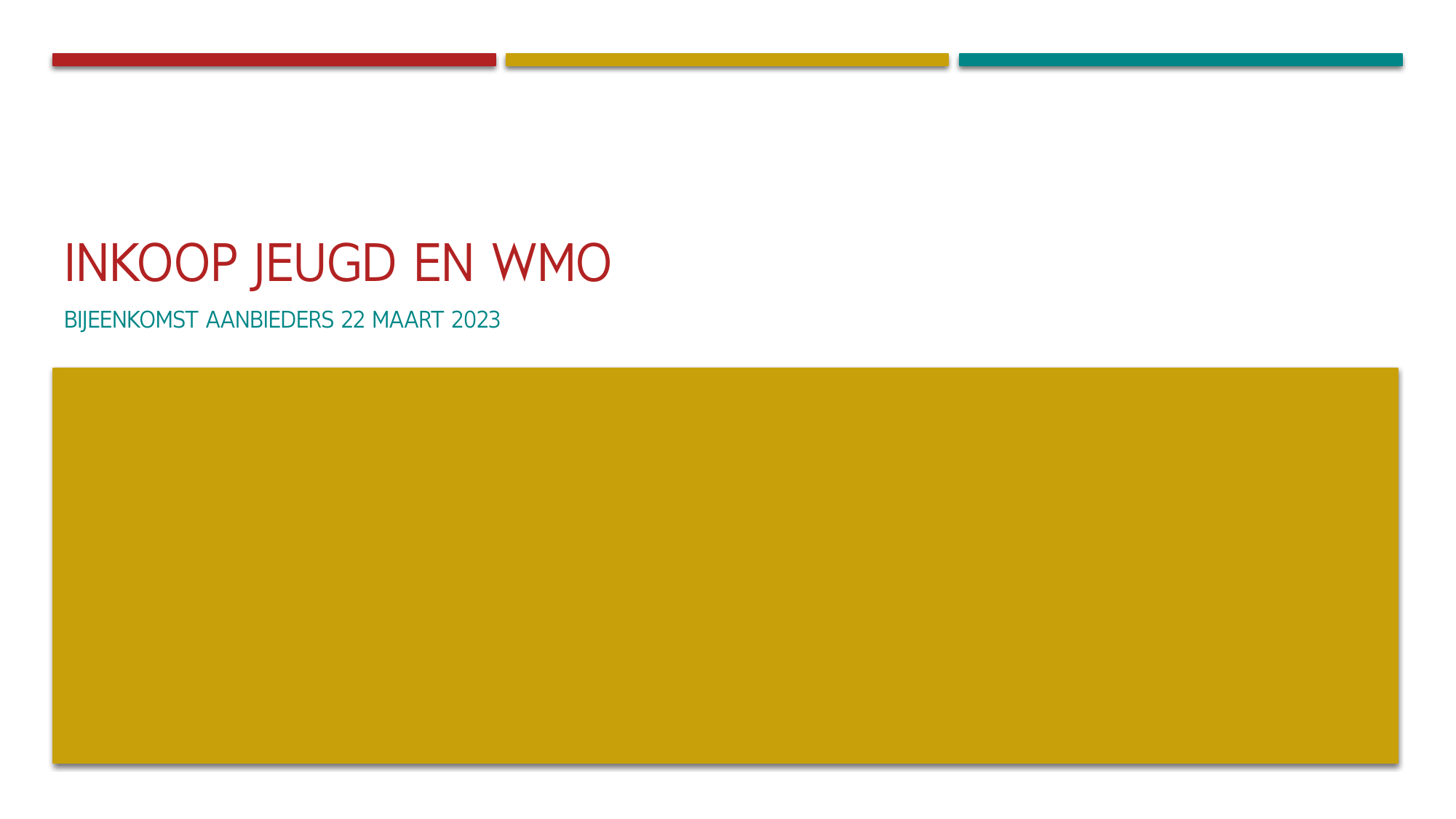

# Inkoop jeugd en wmo
Bijeenkomst aanbieders 22 maart 2023